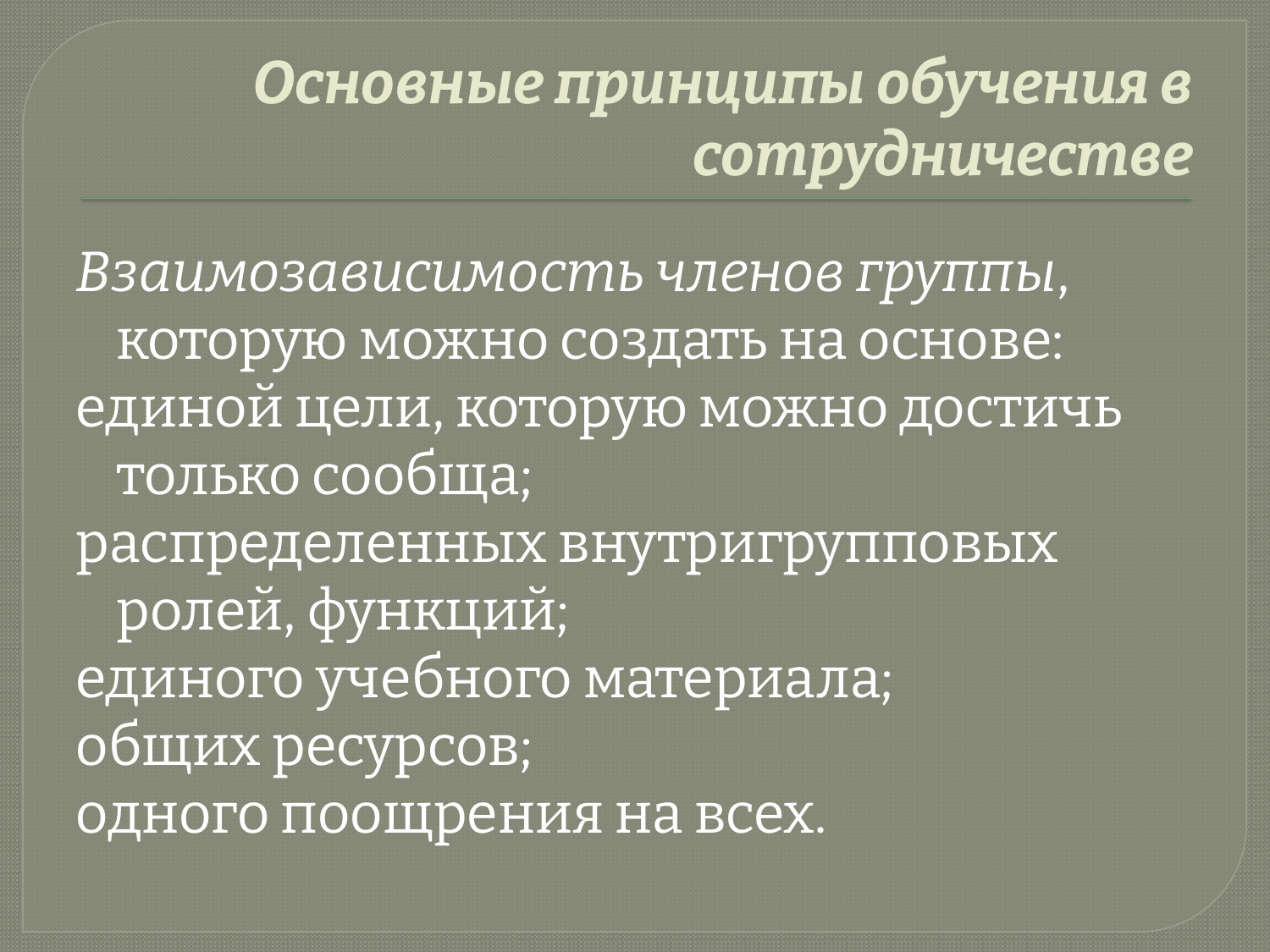

# Основные принципы обучения в сотрудничестве
Взаимозависимость членов группы, которую можно создать на основе:
единой цели, которую можно достичь только сообща;
распределенных внутригрупповых ролей, функций;
единого учебного материала;
общих ресурсов;
одного поощрения на всех.